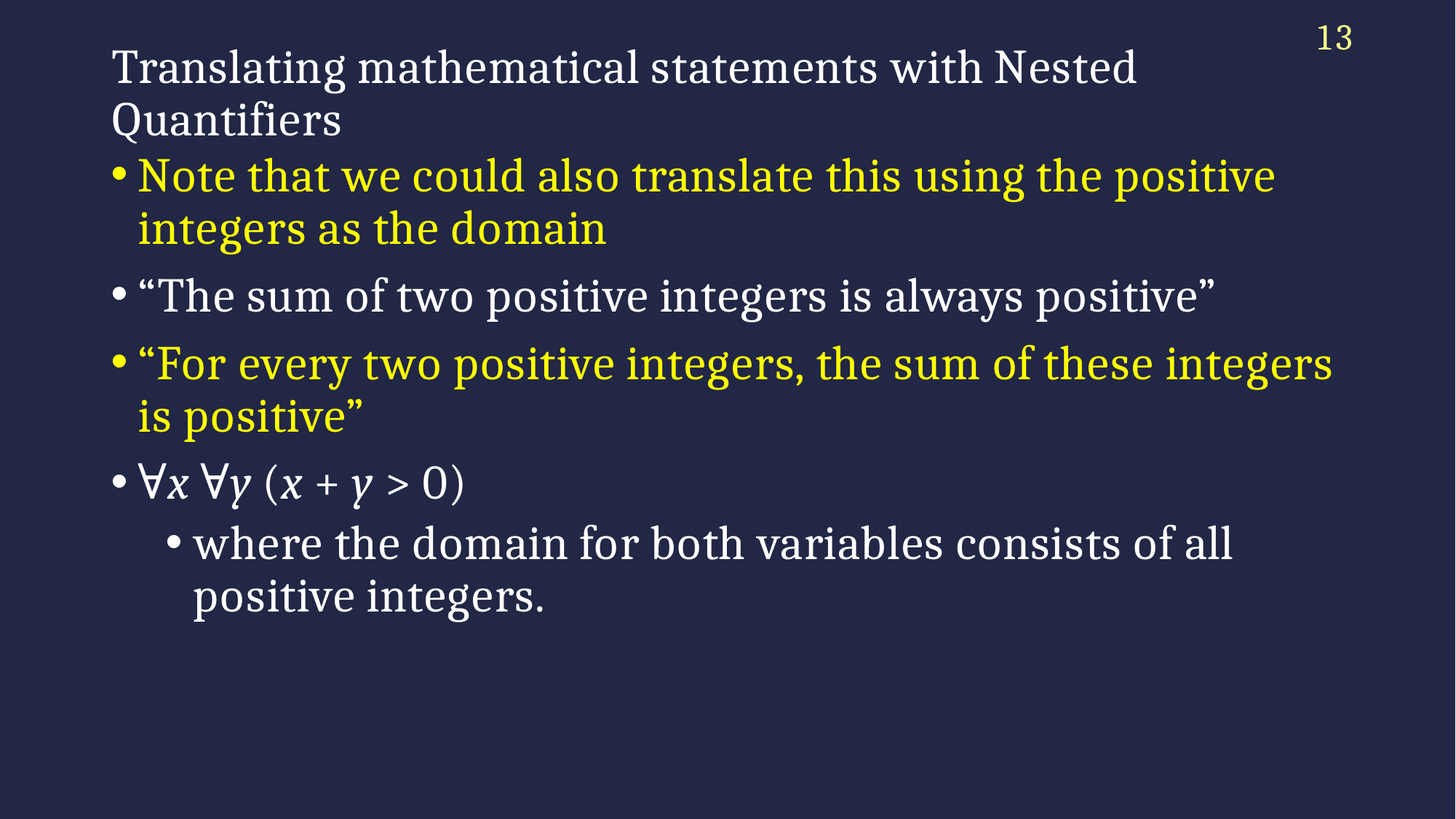

13
# Translating mathematical statements with Nested Quantifiers
Note that we could also translate this using the positive integers as the domain
“The sum of two positive integers is always positive”
“For every two positive integers, the sum of these integers is positive”
∀x ∀y (x + y > 0)
where the domain for both variables consists of all positive integers.